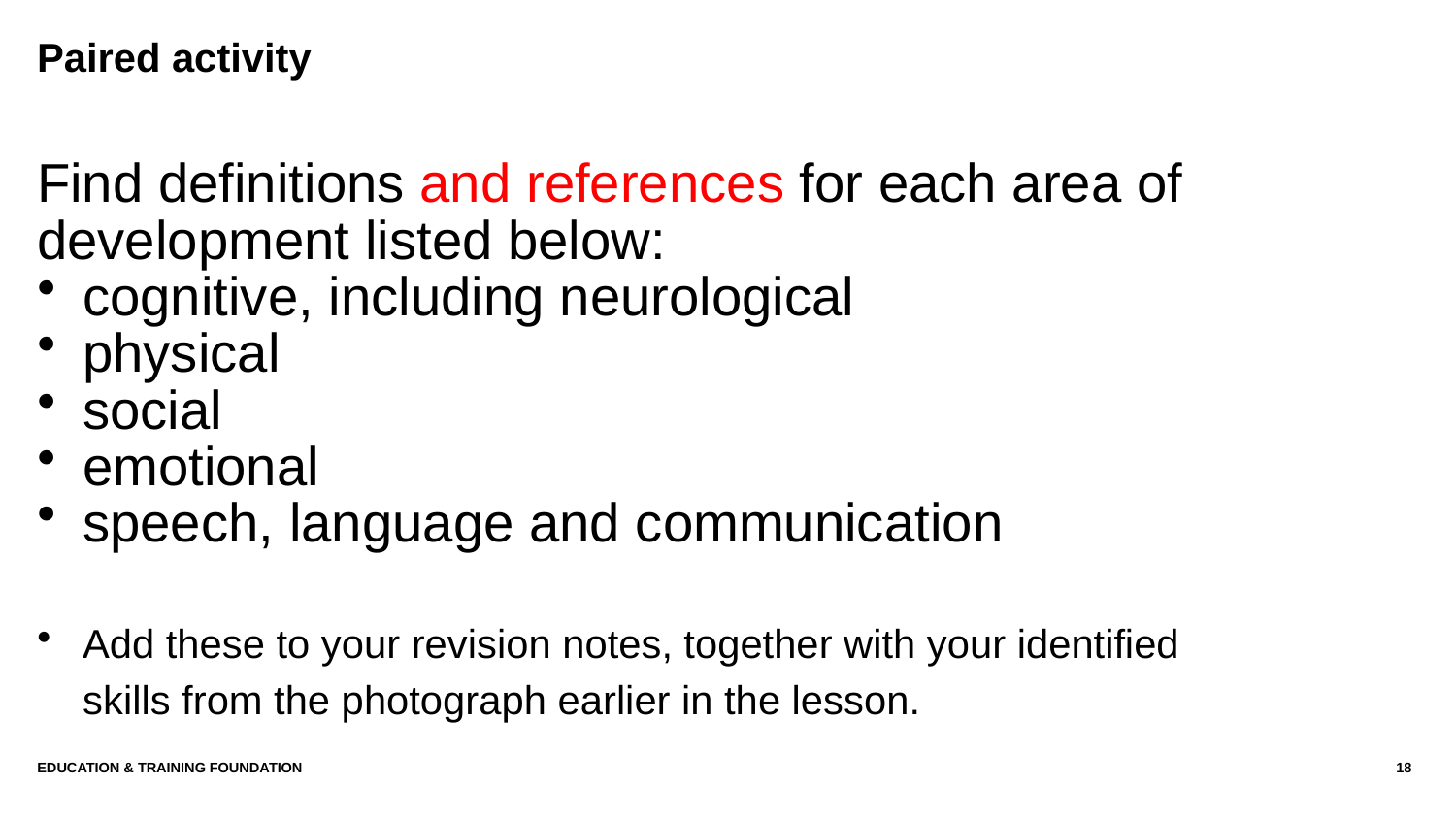

# Paired activity
Find definitions and references for each area of development listed below:
cognitive, including neurological
physical
social
emotional
speech, language and communication

Add these to your revision notes, together with your identified skills from the photograph earlier in the lesson.

Education & Training Foundation
18